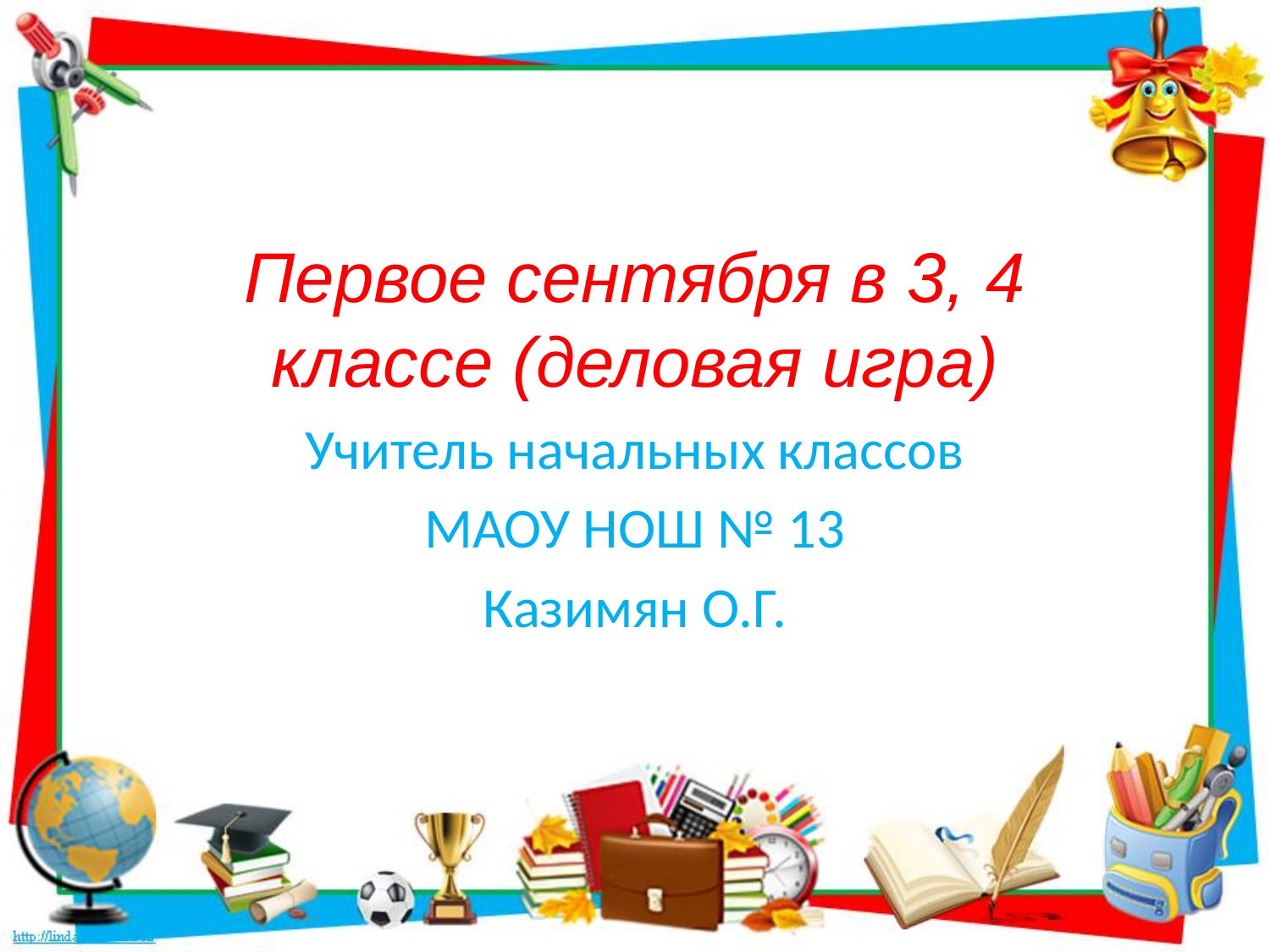

Первое сентября в 3, 4 классе (деловая игра)
Учитель начальных классов
МАОУ НОШ № 13
Казимян О.Г.

#